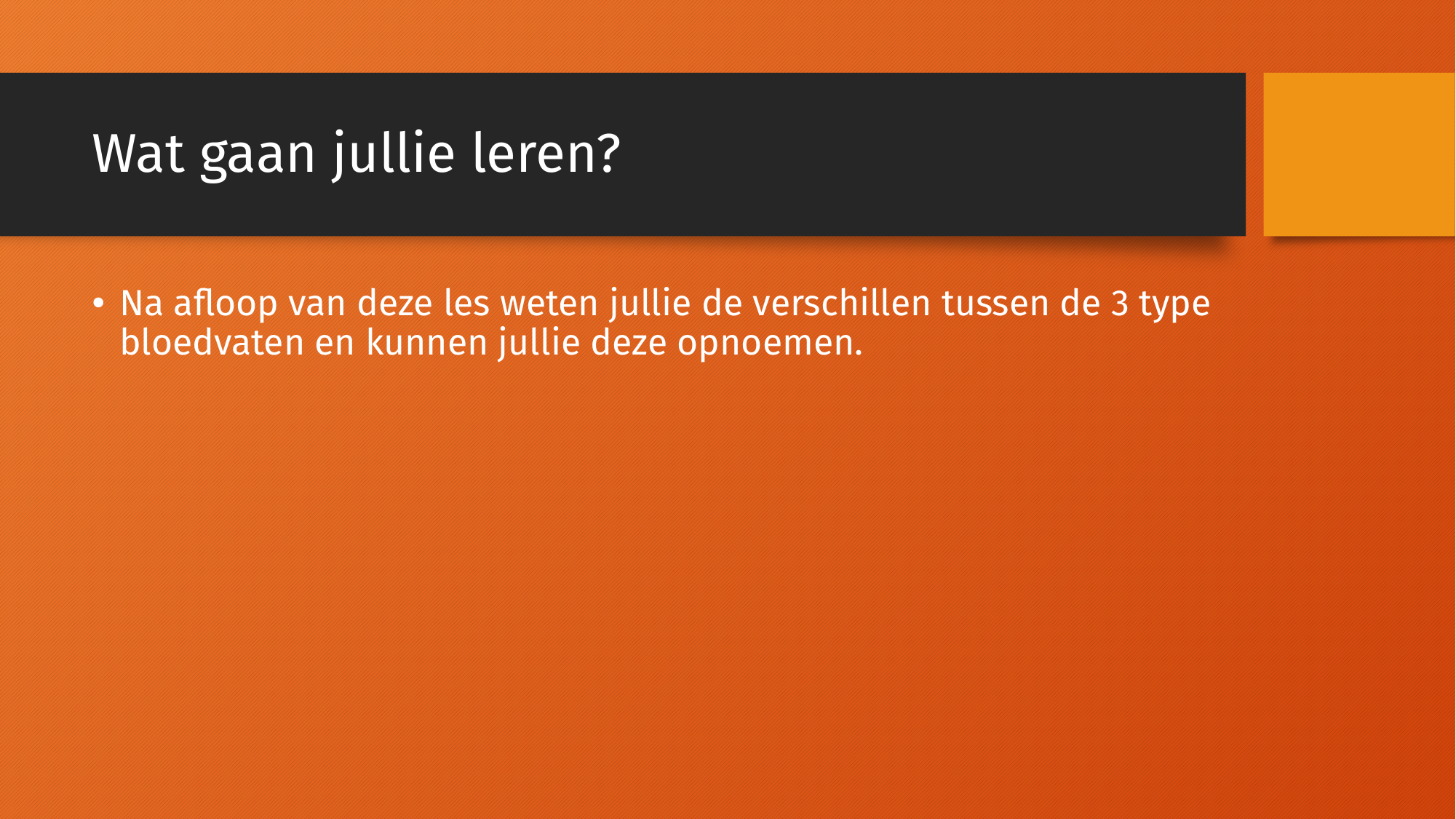

# Wat gaan jullie leren?
Na afloop van deze les weten jullie de verschillen tussen de 3 type bloedvaten en kunnen jullie deze opnoemen.